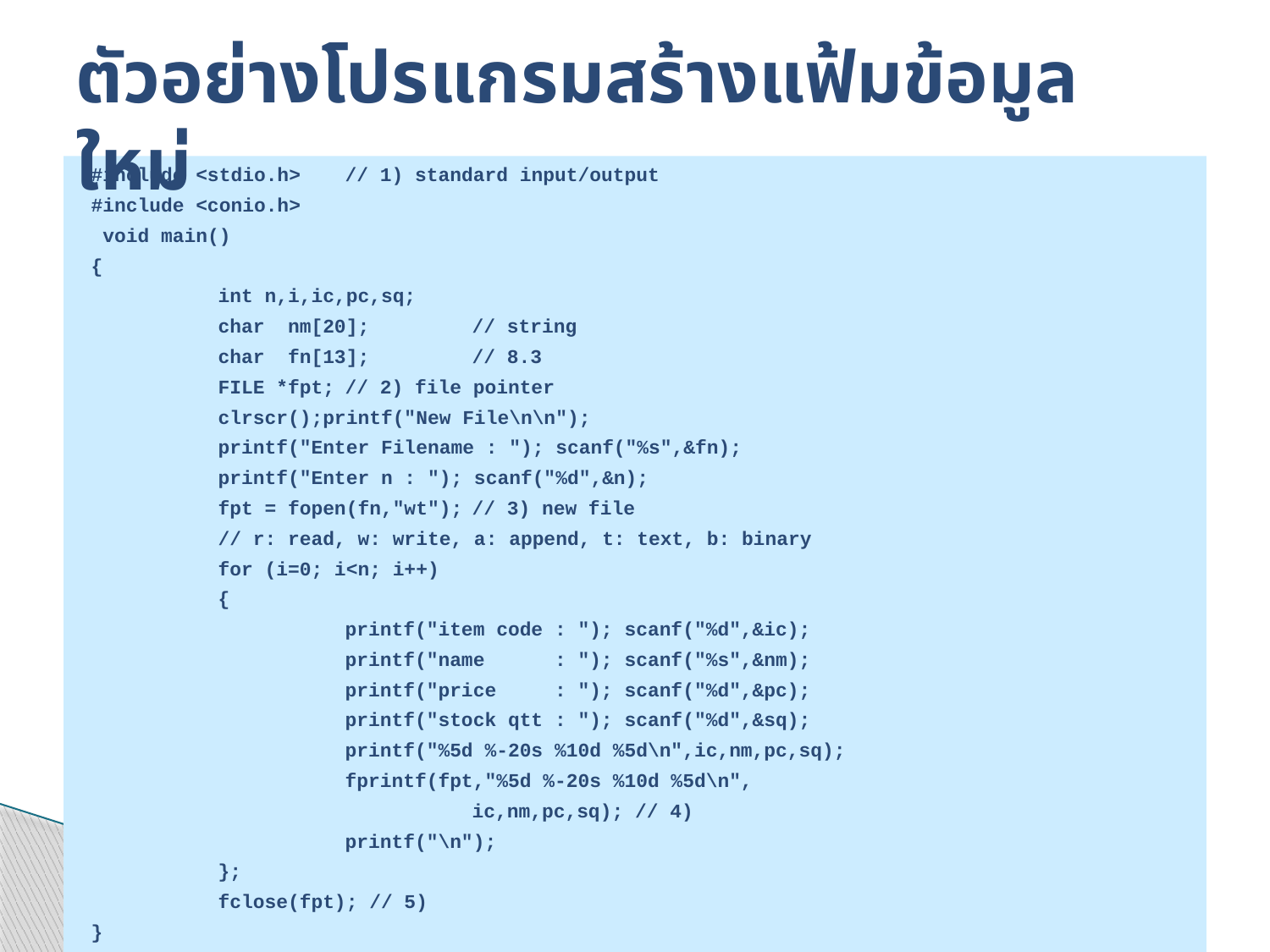

# ตัวอย่างโปรแกรมสร้างแฟ้มข้อมูลใหม่
#include <stdio.h>	// 1) standard input/output
#include <conio.h>
 void main()
{
	int n,i,ic,pc,sq;
	char  nm[20];	// string
	char  fn[13];	// 8.3
	FILE *fpt;	// 2) file pointer
	clrscr();printf("New File\n\n");
	printf("Enter Filename : "); scanf("%s",&fn);
	printf("Enter n : "); scanf("%d",&n);
	fpt = fopen(fn,"wt");	// 3) new file
	// r: read, w: write, a: append, t: text, b: binary
	for (i=0; i<n; i++)
	{
		printf("item code : "); scanf("%d",&ic);
		printf("name      : "); scanf("%s",&nm);
		printf("price     : "); scanf("%d",&pc);
		printf("stock qtt : "); scanf("%d",&sq);
		printf("%5d %-20s %10d %5d\n",ic,nm,pc,sq);
		fprintf(fpt,"%5d %-20s %10d %5d\n",
			ic,nm,pc,sq); // 4)
		printf("\n");
	};
	fclose(fpt); // 5)
}